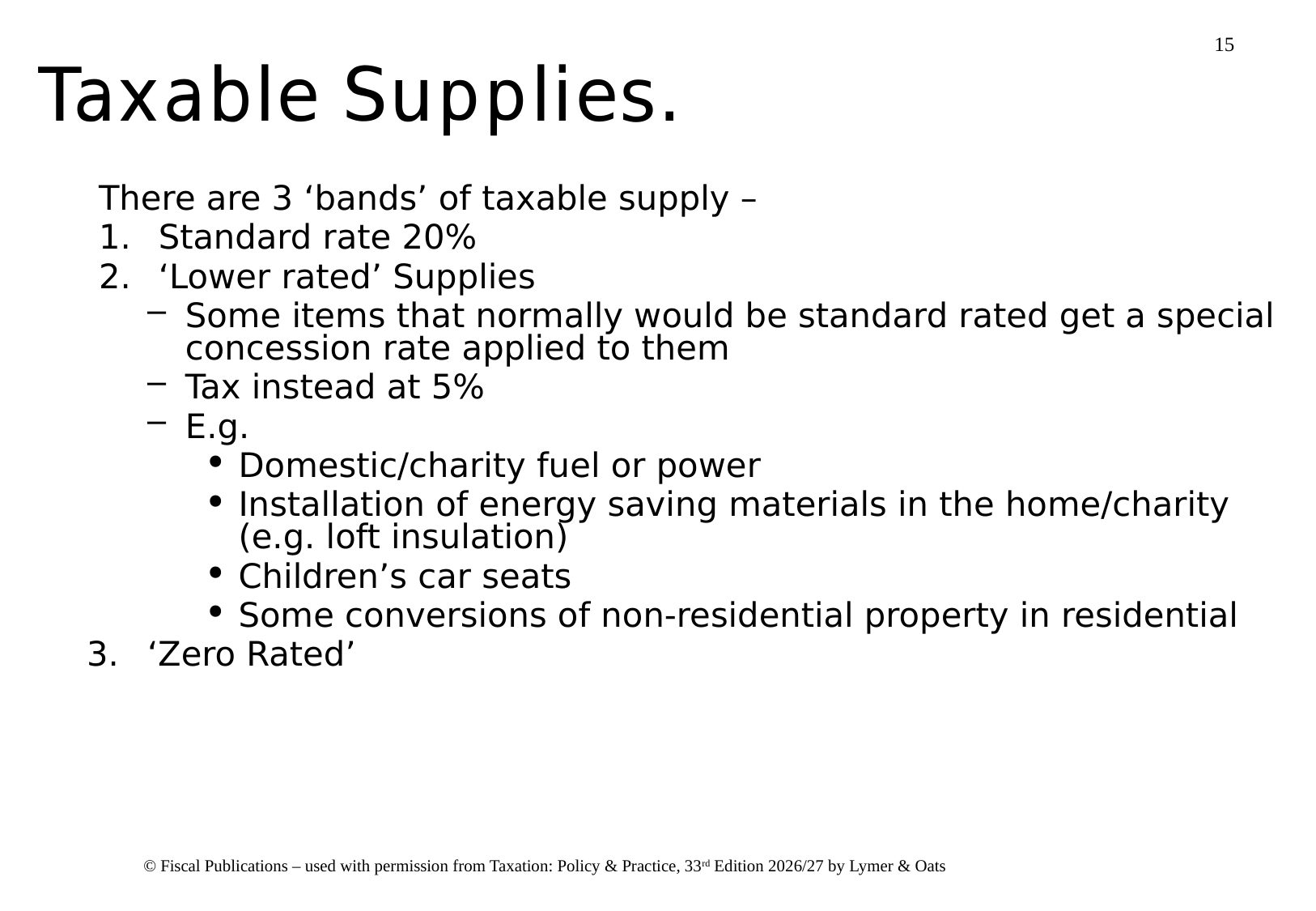

# Taxable Supplies.
There are 3 ‘bands’ of taxable supply –
Standard rate 20%
‘Lower rated’ Supplies
Some items that normally would be standard rated get a special concession rate applied to them
Tax instead at 5%
E.g.
Domestic/charity fuel or power
Installation of energy saving materials in the home/charity (e.g. loft insulation)
Children’s car seats
Some conversions of non-residential property in residential
‘Zero Rated’